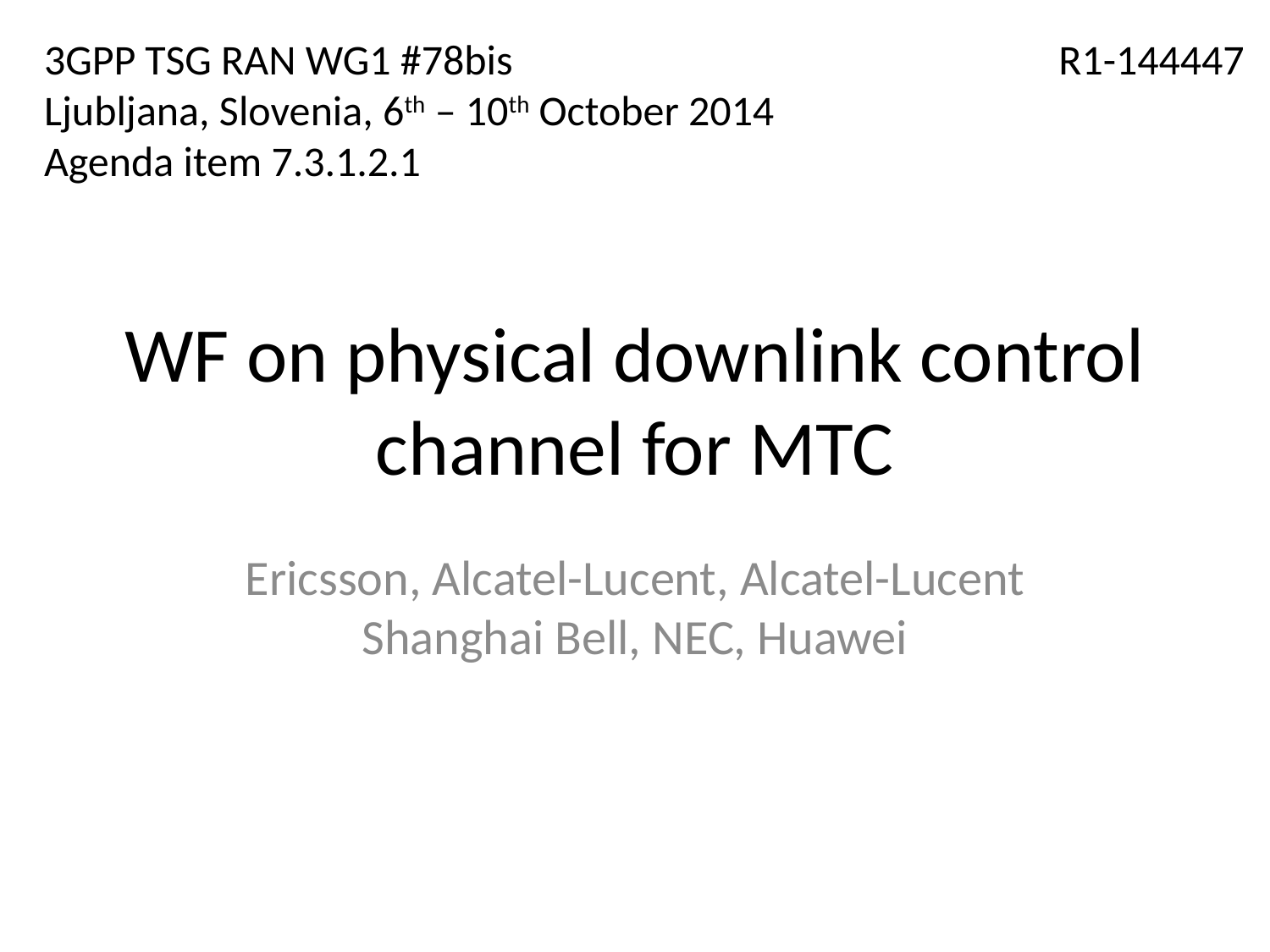

3GPP TSG RAN WG1 #78bis
Ljubljana, Slovenia, 6th – 10th October 2014
Agenda item 7.3.1.2.1
R1-144447
# WF on physical downlink control channel for MTC
Ericsson, Alcatel-Lucent, Alcatel-Lucent Shanghai Bell, NEC, Huawei